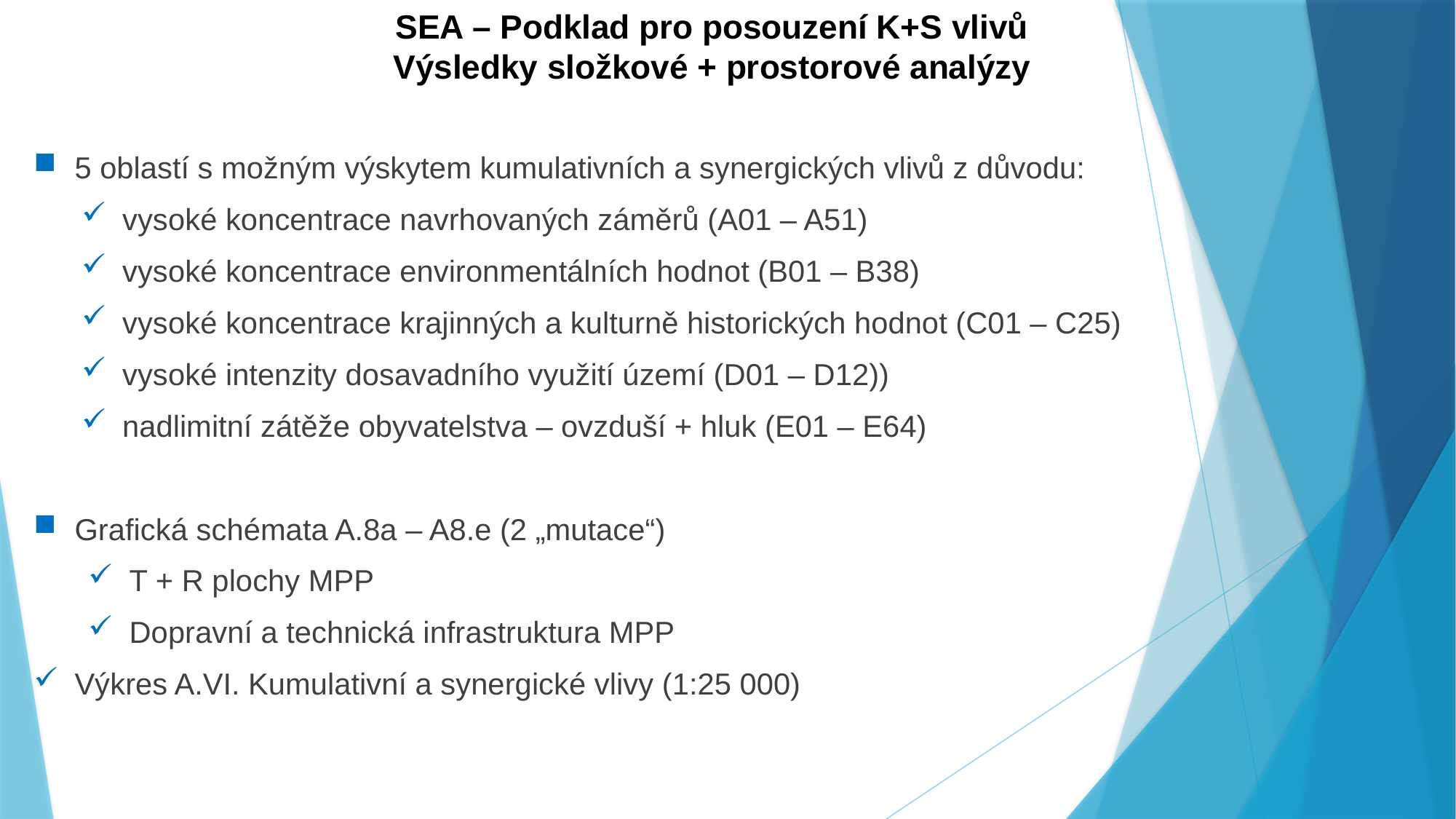

# SEA – Podklad pro posouzení K+S vlivů Výsledky složkové + prostorové analýzy
5 oblastí s možným výskytem kumulativních a synergických vlivů z důvodu:
vysoké koncentrace navrhovaných záměrů (A01 – A51)
vysoké koncentrace environmentálních hodnot (B01 – B38)
vysoké koncentrace krajinných a kulturně historických hodnot (C01 – C25)
vysoké intenzity dosavadního využití území (D01 – D12))
nadlimitní zátěže obyvatelstva – ovzduší + hluk (E01 – E64)

Grafická schémata A.8a – A8.e (2 „mutace“)
T + R plochy MPP
Dopravní a technická infrastruktura MPP
Výkres A.VI. Kumulativní a synergické vlivy (1:25 000)